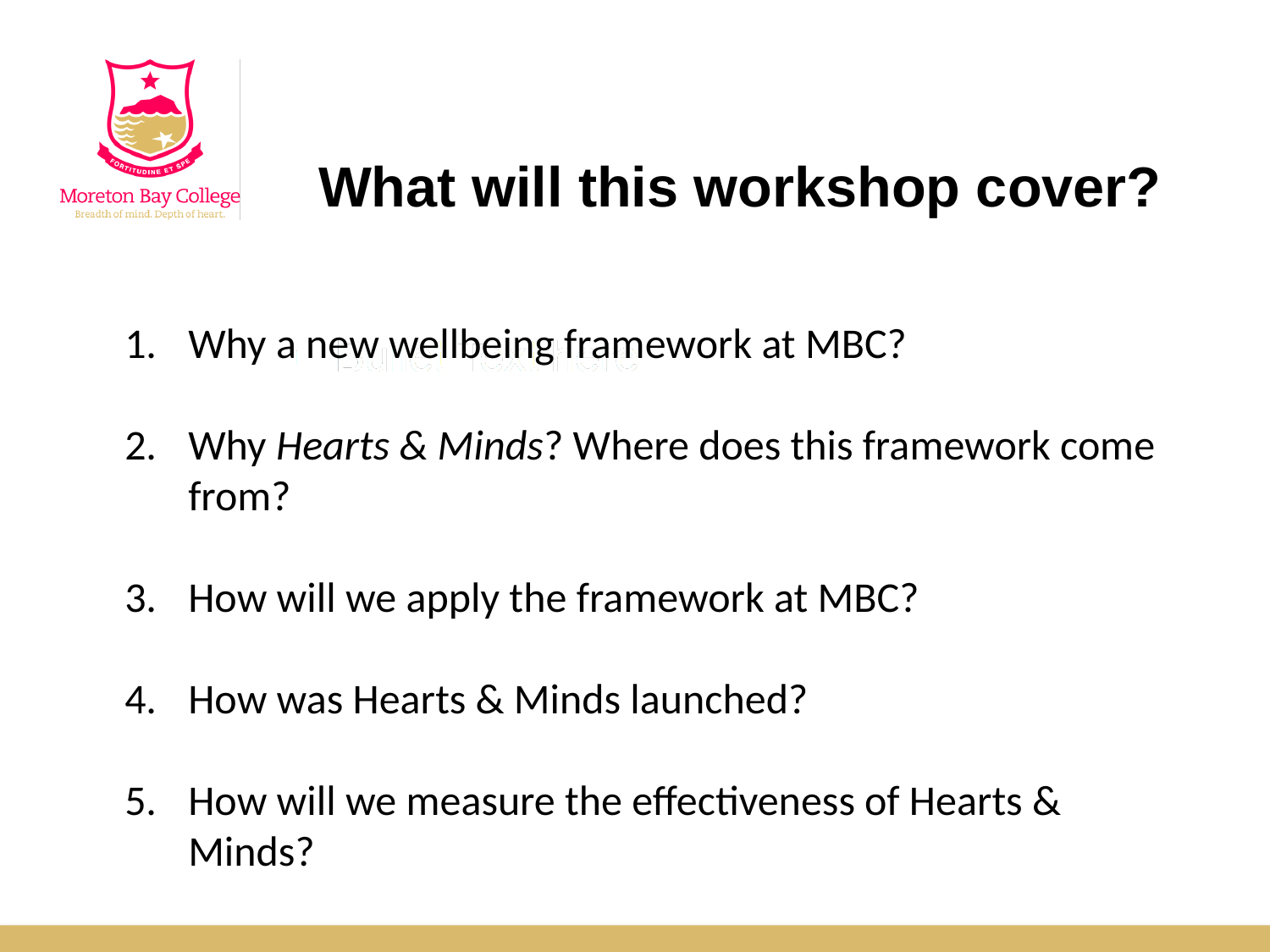

# What will this workshop cover?

Why a new wellbeing framework at MBC?

Why Hearts & Minds? Where does this framework come from?

How will we apply the framework at MBC?

How was Hearts & Minds launched?

How will we measure the effectiveness of Hearts & Minds?